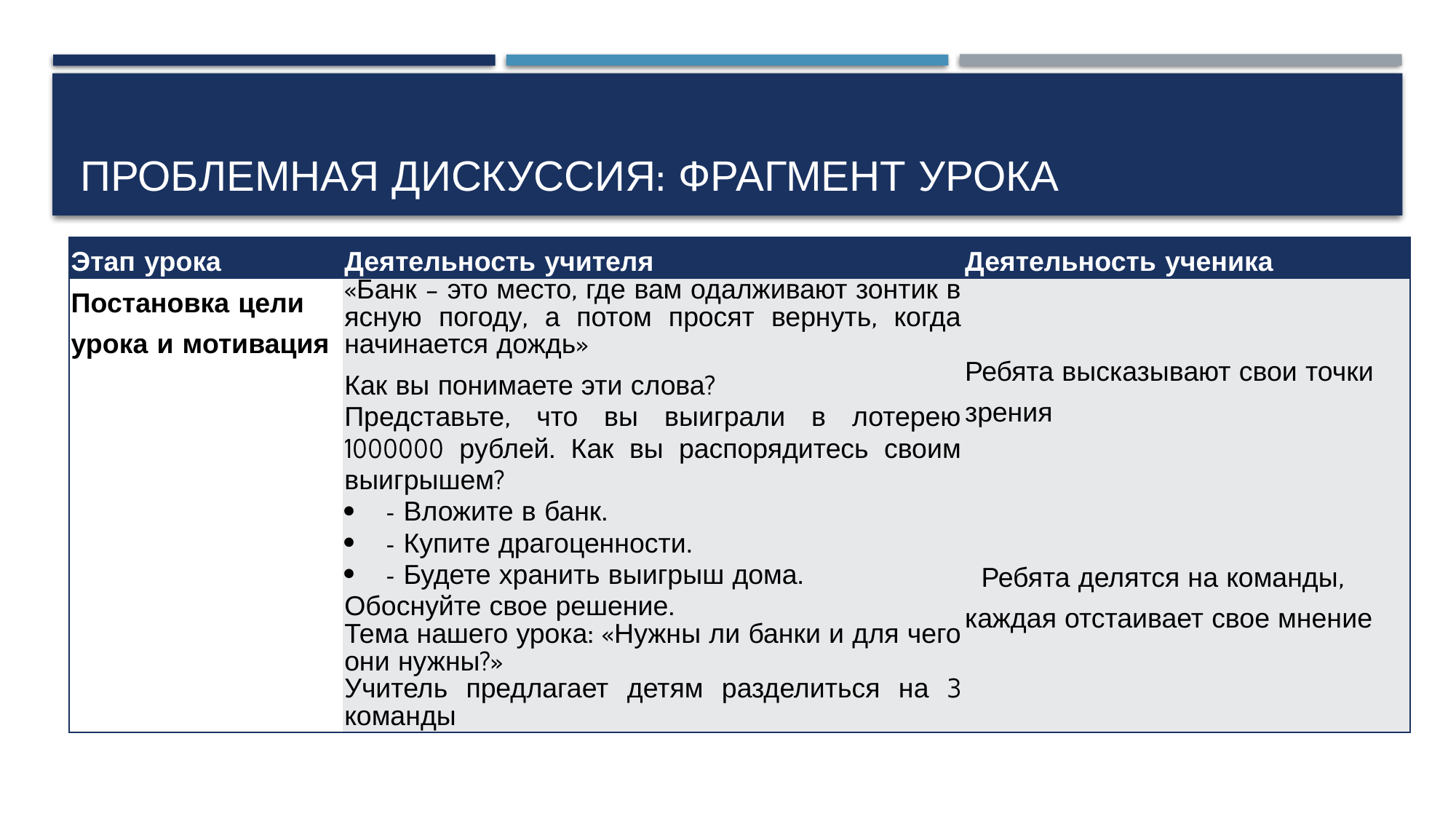

# ПРОБЛЕМНАЯ ДИСКУССИЯ: ФРАГМЕНТ УРОКА
| Этап урока | Деятельность учителя | Деятельность ученика |
| --- | --- | --- |
| Постановка цели урока и мотивация | «Банк – это место, где вам одалживают зонтик в ясную погоду, а потом просят вернуть, когда начинается дождь» Как вы понимаете эти слова? Представьте, что вы выиграли в лотерею 1000000 рублей. Как вы распорядитесь своим выигрышем? - Вложите в банк. - Купите драгоценности. - Будете хранить выигрыш дома. Обоснуйте свое решение. Тема нашего урока: «Нужны ли банки и для чего они нужны?» Учитель предлагает детям разделиться на 3 команды | Ребята высказывают свои точки зрения          Ребята делятся на команды, каждая отстаивает свое мнение |